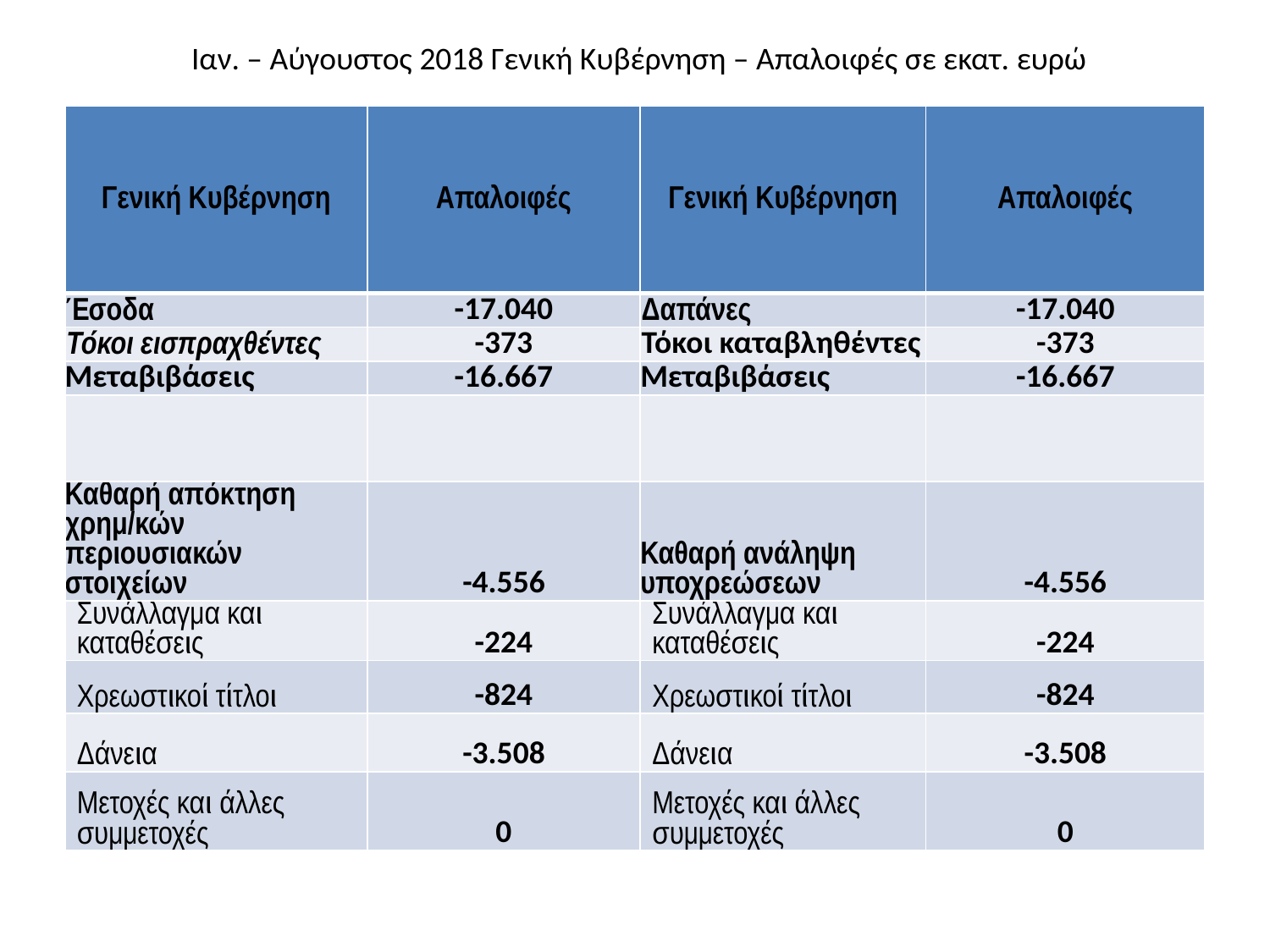

# Ιαν. – Αύγουστος 2018 Γενική Κυβέρνηση – Απαλοιφές σε εκατ. ευρώ
| Γενική Κυβέρνηση | Απαλοιφές | Γενική Κυβέρνηση | Απαλοιφές |
| --- | --- | --- | --- |
| Έσοδα | -17.040 | Δαπάνες | -17.040 |
| Τόκοι εισπραχθέντες | -373 | Τόκοι καταβληθέντες | -373 |
| Μεταβιβάσεις | -16.667 | Μεταβιβάσεις | -16.667 |
|  |  |  |  |
| Καθαρή απόκτηση χρημ/κών περιουσιακών στοιχείων | -4.556 | Καθαρή ανάληψη υποχρεώσεων | -4.556 |
| Συνάλλαγμα και καταθέσεις | -224 | Συνάλλαγμα και καταθέσεις | -224 |
| Χρεωστικοί τίτλοι | -824 | Χρεωστικοί τίτλοι | -824 |
| Δάνεια | -3.508 | Δάνεια | -3.508 |
| Μετοχές και άλλες συμμετοχές | 0 | Μετοχές και άλλες συμμετοχές | 0 |